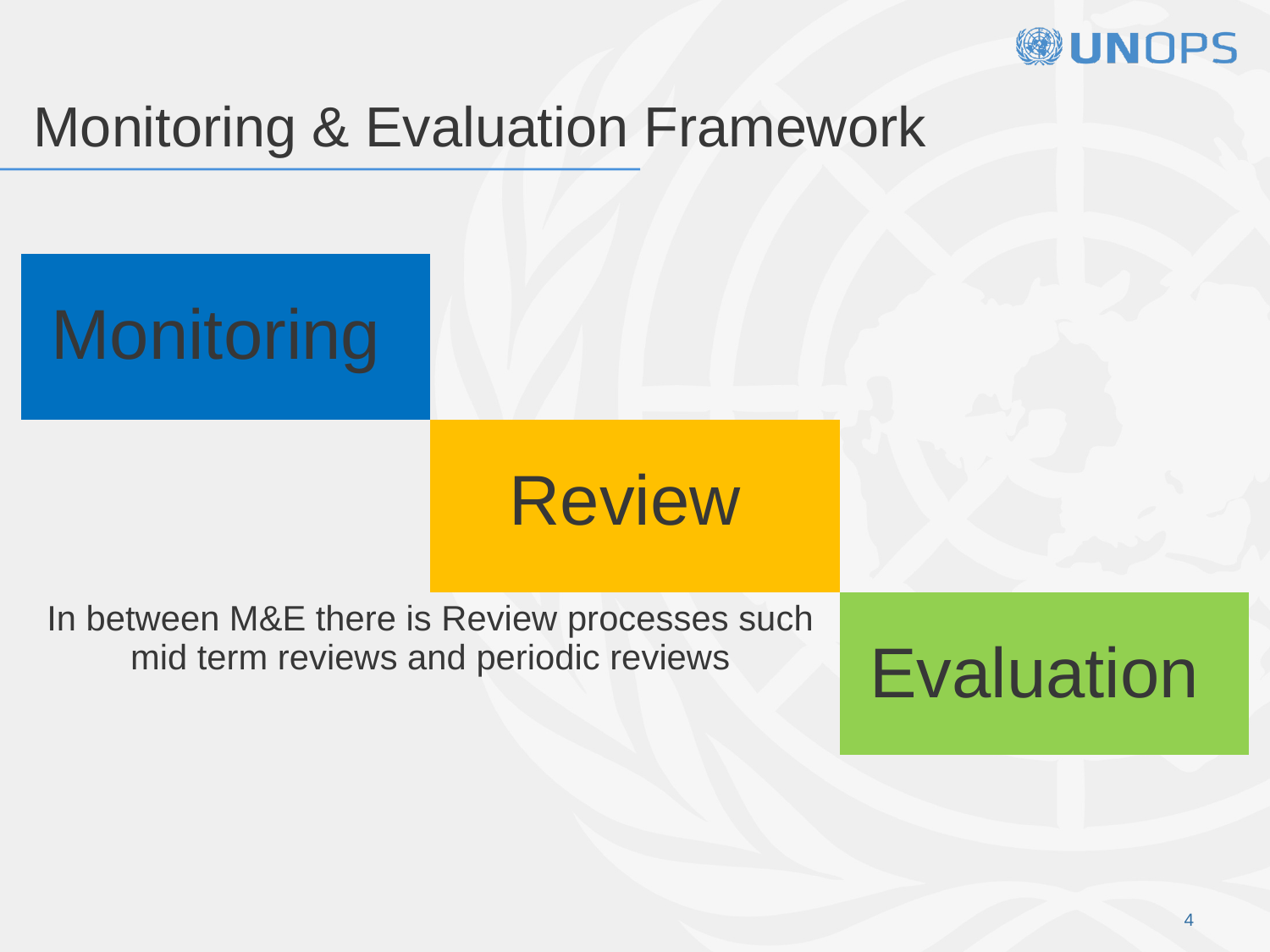

Monitoring & Evaluation Framework
| Monitoring |  |  |
| --- | --- | --- |
|  | Review |  |
| In between M&E there is Review processes such mid term reviews and periodic reviews |  | Evaluation |
4